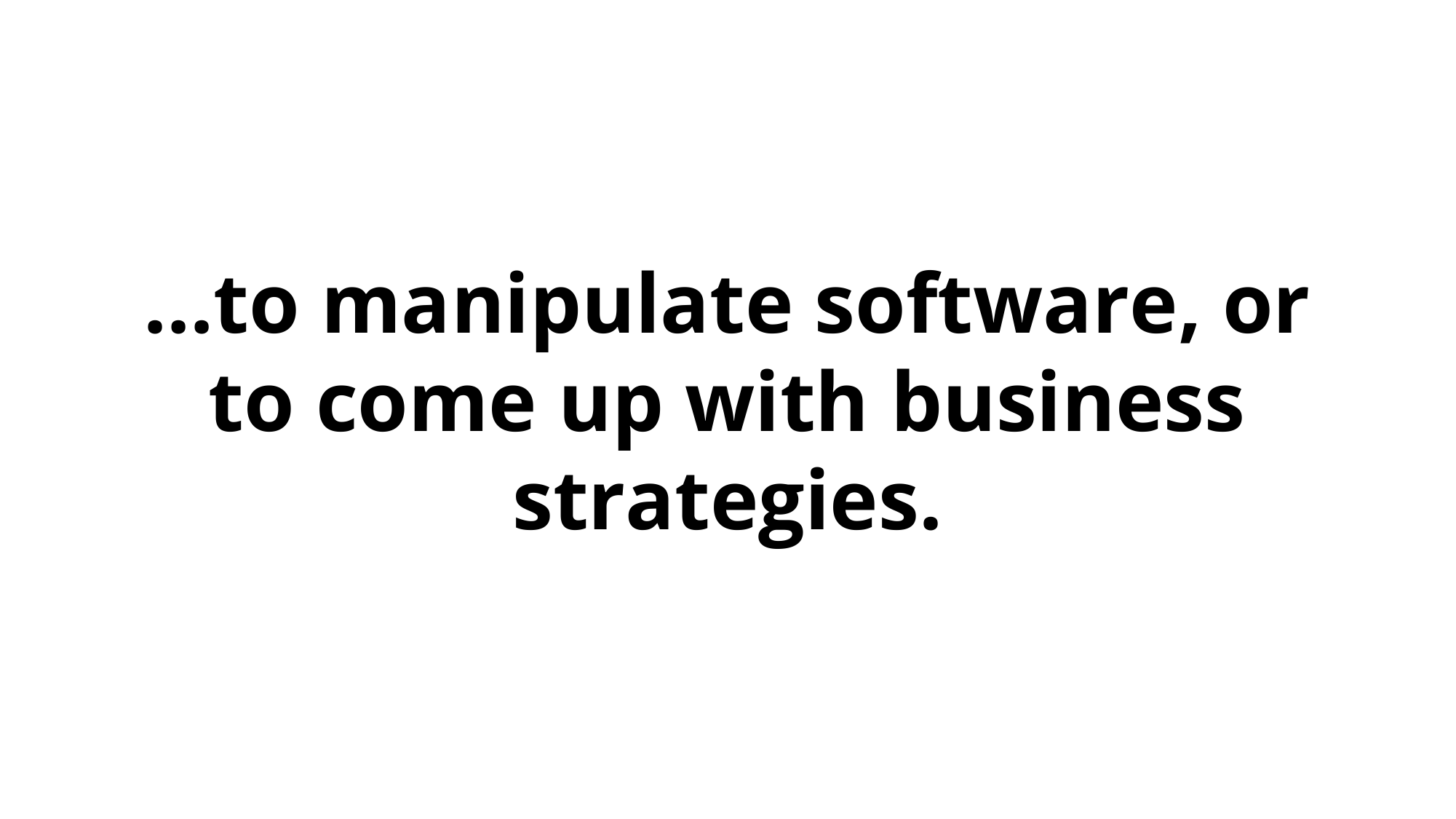

…to manipulate software, or to come up with business strategies.